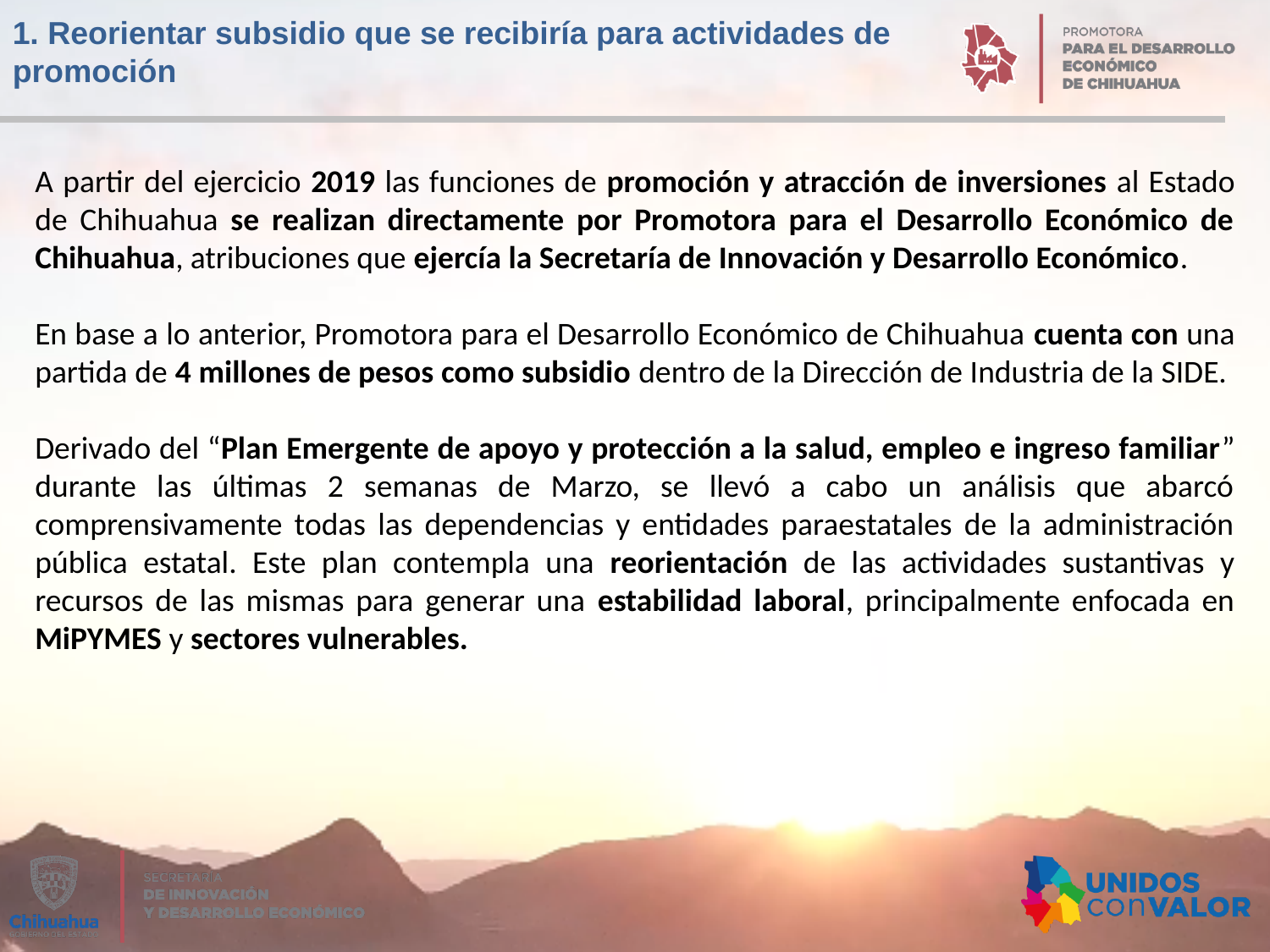

1. Reorientar subsidio que se recibiría para actividades de promoción

A partir del ejercicio 2019 las funciones de promoción y atracción de inversiones al Estado de Chihuahua se realizan directamente por Promotora para el Desarrollo Económico de Chihuahua, atribuciones que ejercía la Secretaría de Innovación y Desarrollo Económico.

En base a lo anterior, Promotora para el Desarrollo Económico de Chihuahua cuenta con una partida de 4 millones de pesos como subsidio dentro de la Dirección de Industria de la SIDE.

Derivado del “Plan Emergente de apoyo y protección a la salud, empleo e ingreso familiar” durante las últimas 2 semanas de Marzo, se llevó a cabo un análisis que abarcó comprensivamente todas las dependencias y entidades paraestatales de la administración pública estatal. Este plan contempla una reorientación de las actividades sustantivas y recursos de las mismas para generar una estabilidad laboral, principalmente enfocada en MiPYMES y sectores vulnerables.